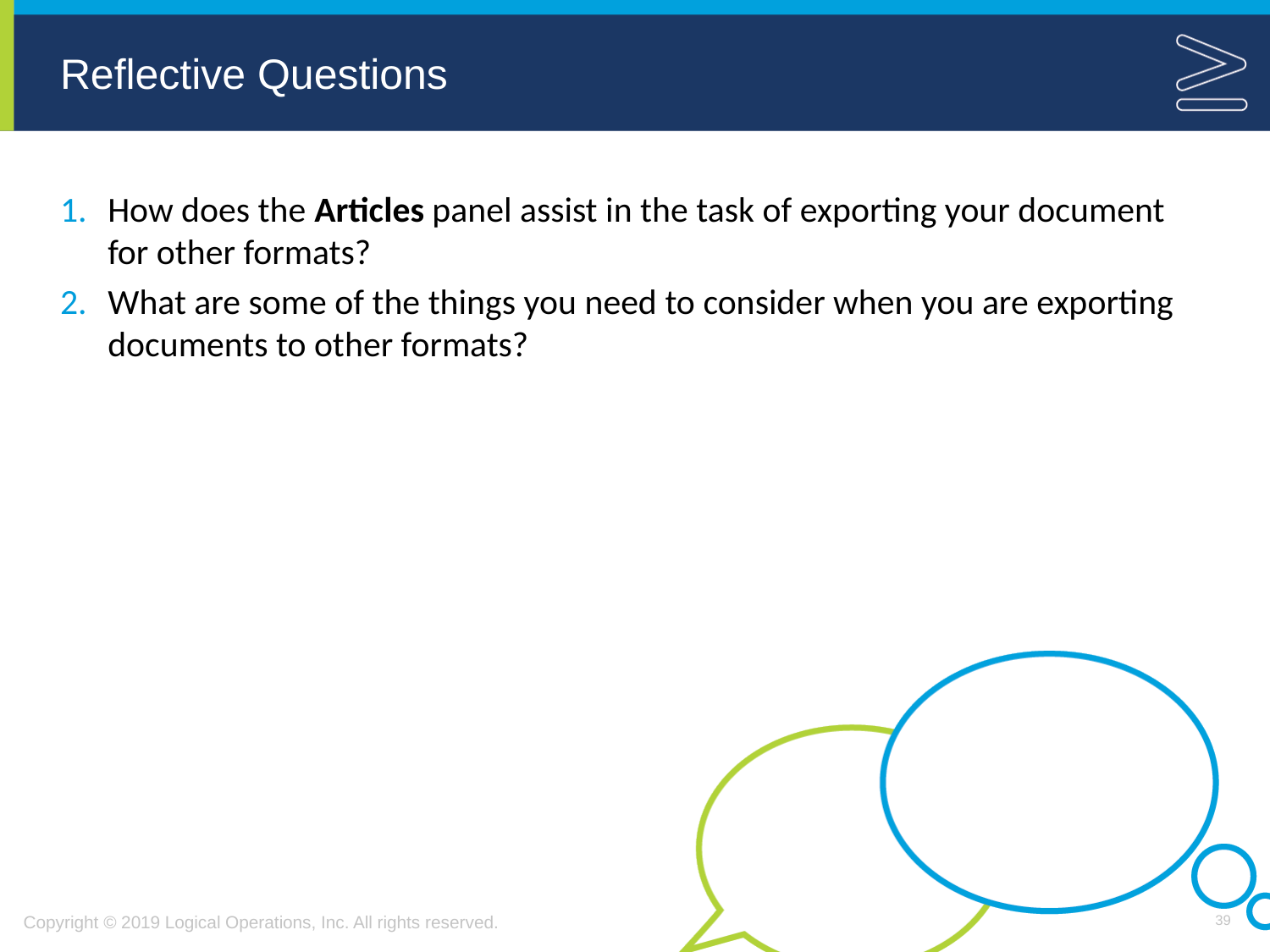

# Reflective Questions
How does the Articles panel assist in the task of exporting your document for other formats?
What are some of the things you need to consider when you are exporting documents to other formats?
39